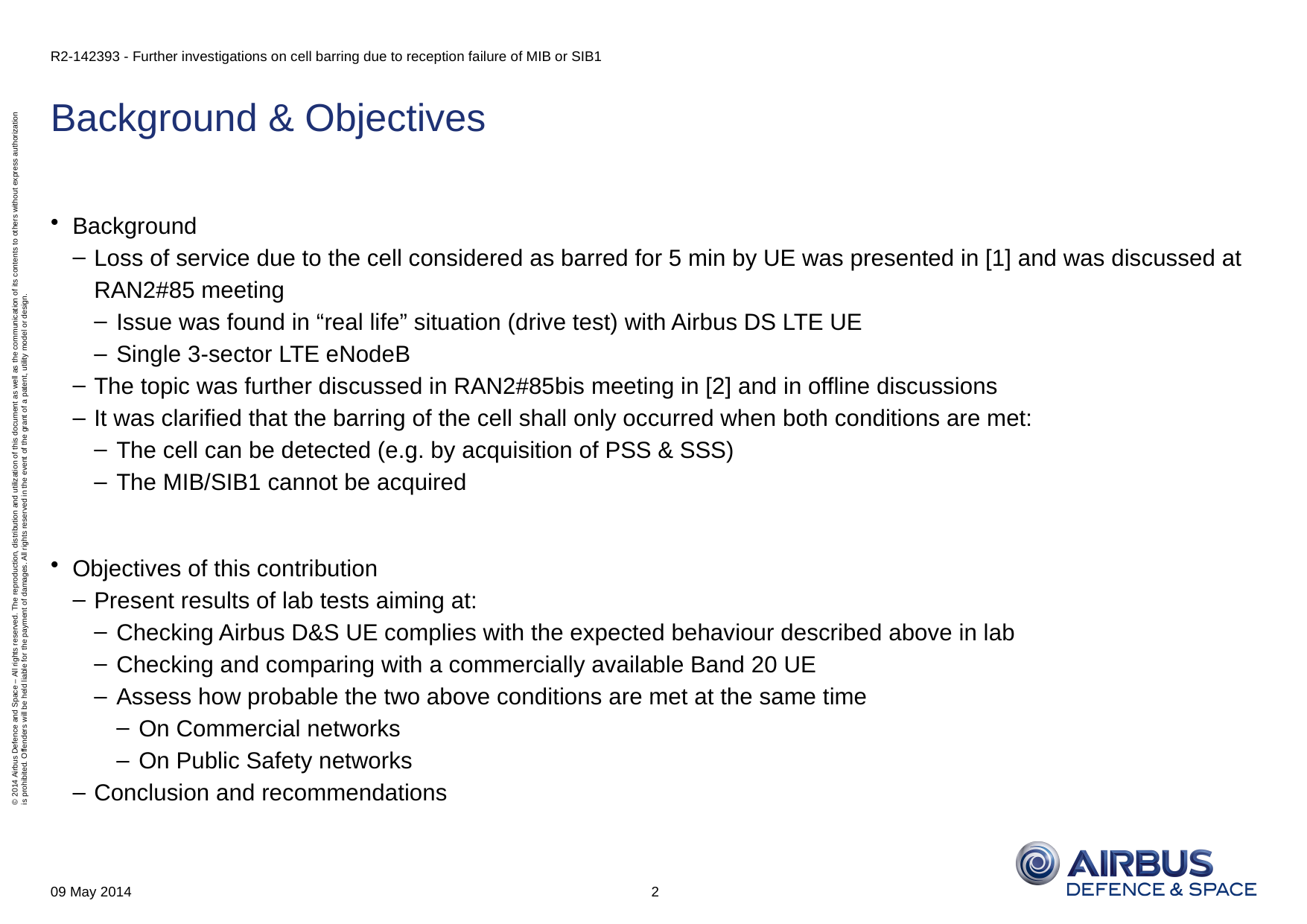

R2-142393 - Further investigations on cell barring due to reception failure of MIB or SIB1
# Background & Objectives
Background
Loss of service due to the cell considered as barred for 5 min by UE was presented in [1] and was discussed at RAN2#85 meeting
Issue was found in “real life” situation (drive test) with Airbus DS LTE UE
Single 3-sector LTE eNodeB
The topic was further discussed in RAN2#85bis meeting in [2] and in offline discussions
It was clarified that the barring of the cell shall only occurred when both conditions are met:
The cell can be detected (e.g. by acquisition of PSS & SSS)
The MIB/SIB1 cannot be acquired

Objectives of this contribution
Present results of lab tests aiming at:
Checking Airbus D&S UE complies with the expected behaviour described above in lab
Checking and comparing with a commercially available Band 20 UE
Assess how probable the two above conditions are met at the same time
On Commercial networks
On Public Safety networks
Conclusion and recommendations

2
09 May 2014